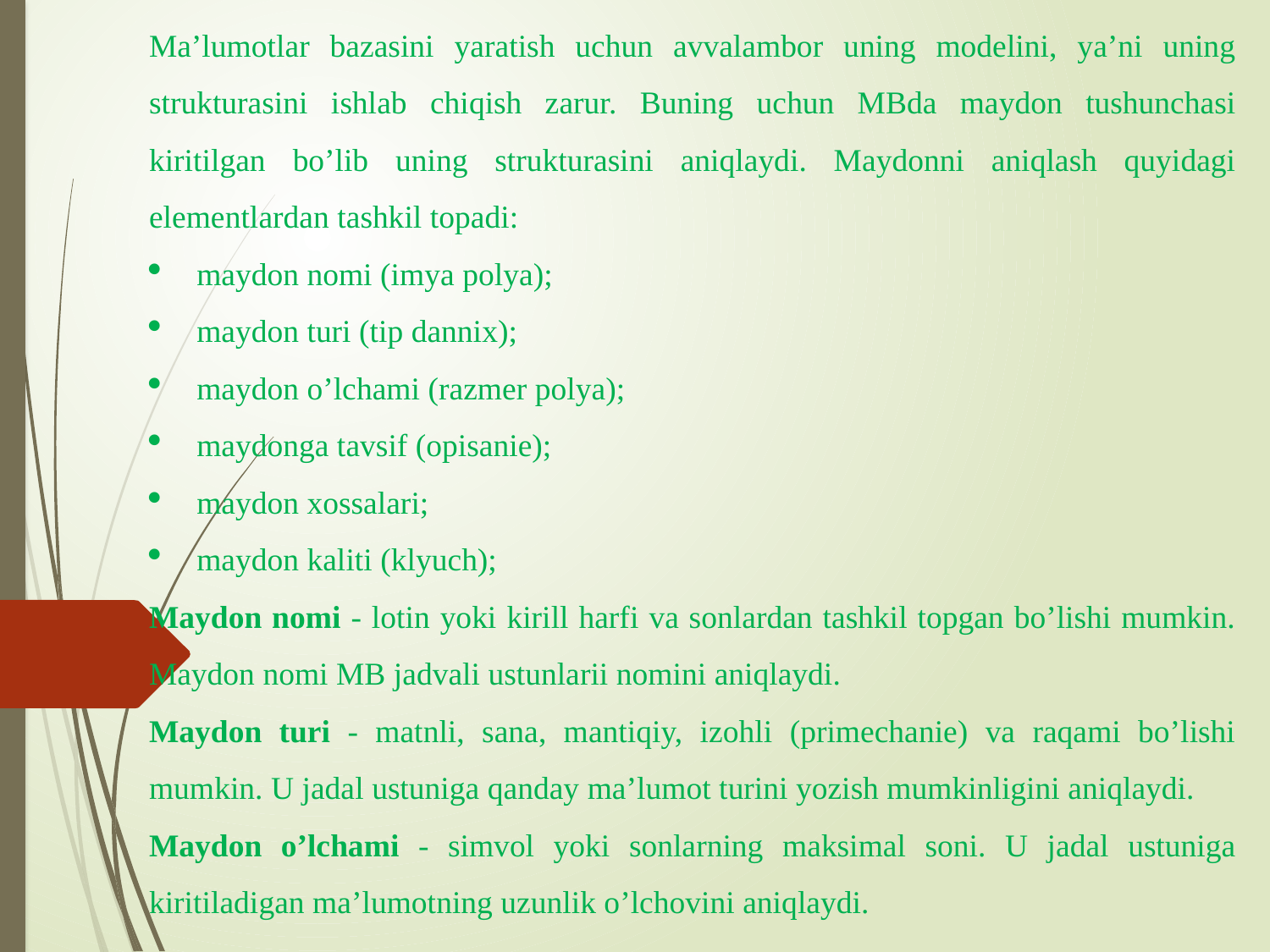

Ma’lumotlar bazasini yaratish uchun avvalambor uning modelini, ya’ni uning strukturasini ishlab chiqish zarur. Buning uchun MBda maydon tushunchasi kiritilgan bo’lib uning strukturasini aniqlaydi. Maydonni aniqlash quyidagi elementlardan tashkil topadi:
maydon nomi (imya polya);
maydon turi (tip dannix);
maydon o’lchami (razmer polya);
maydonga tavsif (opisanie);
maydon xossalari;
maydon kaliti (klyuch);
Maydon nomi - lotin yoki kirill harfi va sonlardan tashkil topgan bo’lishi mumkin. Maydon nomi MB jadvali ustunlarii nomini aniqlaydi.
Maydon turi - matnli, sana, mantiqiy, izohli (primechanie) va raqami bo’lishi mumkin. U jadal ustuniga qanday ma’lumot turini yozish mumkinligini aniqlaydi.
Maydon o’lchami - simvol yoki sonlarning maksimal soni. U jadal ustuniga kiritiladigan ma’lumotning uzunlik o’lchovini aniqlaydi.